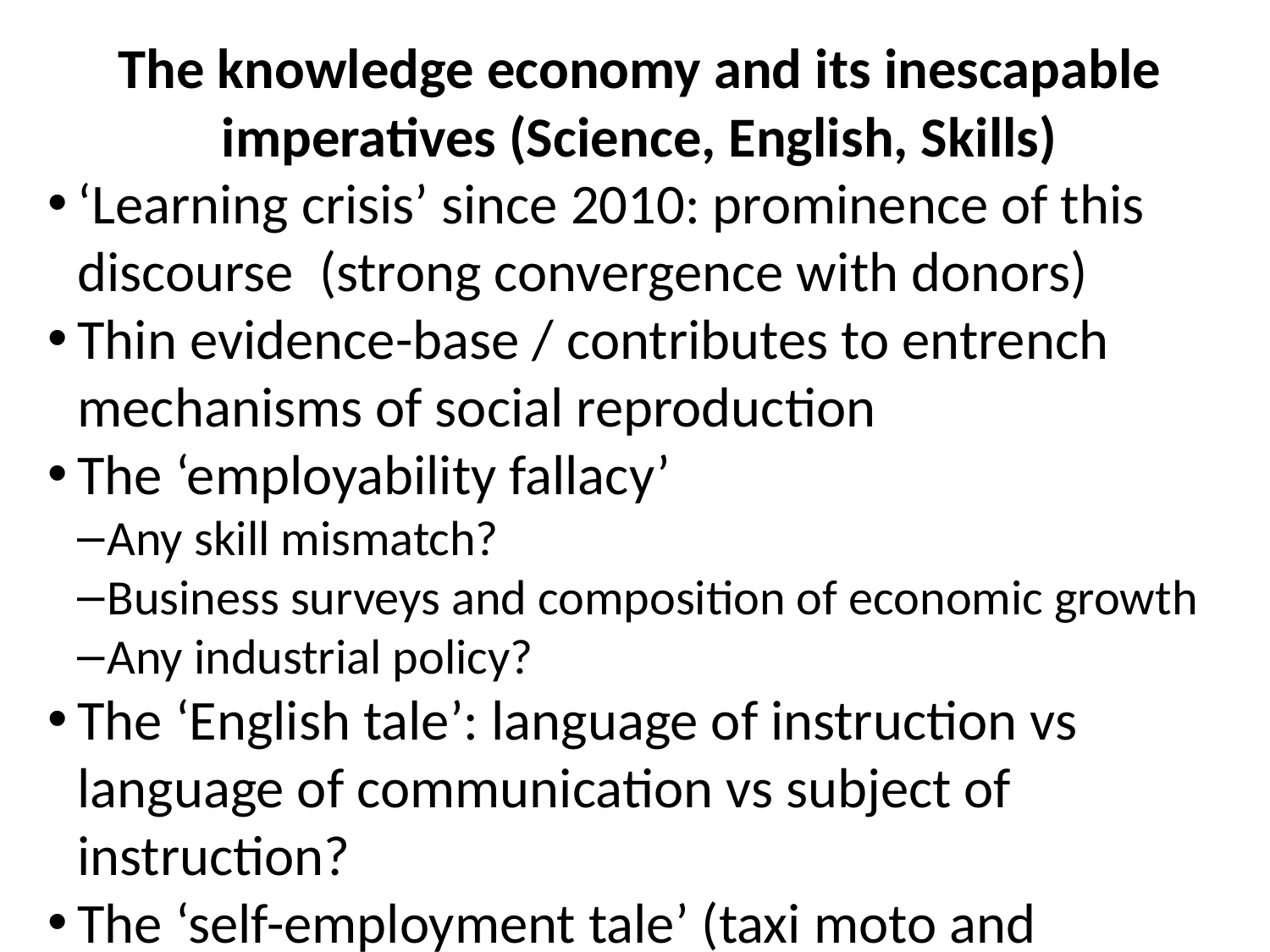

17
The knowledge economy and its inescapable imperatives (Science, English, Skills)
‘Learning crisis’ since 2010: prominence of this discourse  (strong convergence with donors)
Thin evidence-base / contributes to entrench mechanisms of social reproduction
The ‘employability fallacy’
Any skill mismatch?
Business surveys and composition of economic growth
Any industrial policy?
The ‘English tale’: language of instruction vs language of communication vs subject of instruction?
The ‘self-employment tale’ (taxi moto and domestic work = the ‘bright’ future of the youth and the nation)